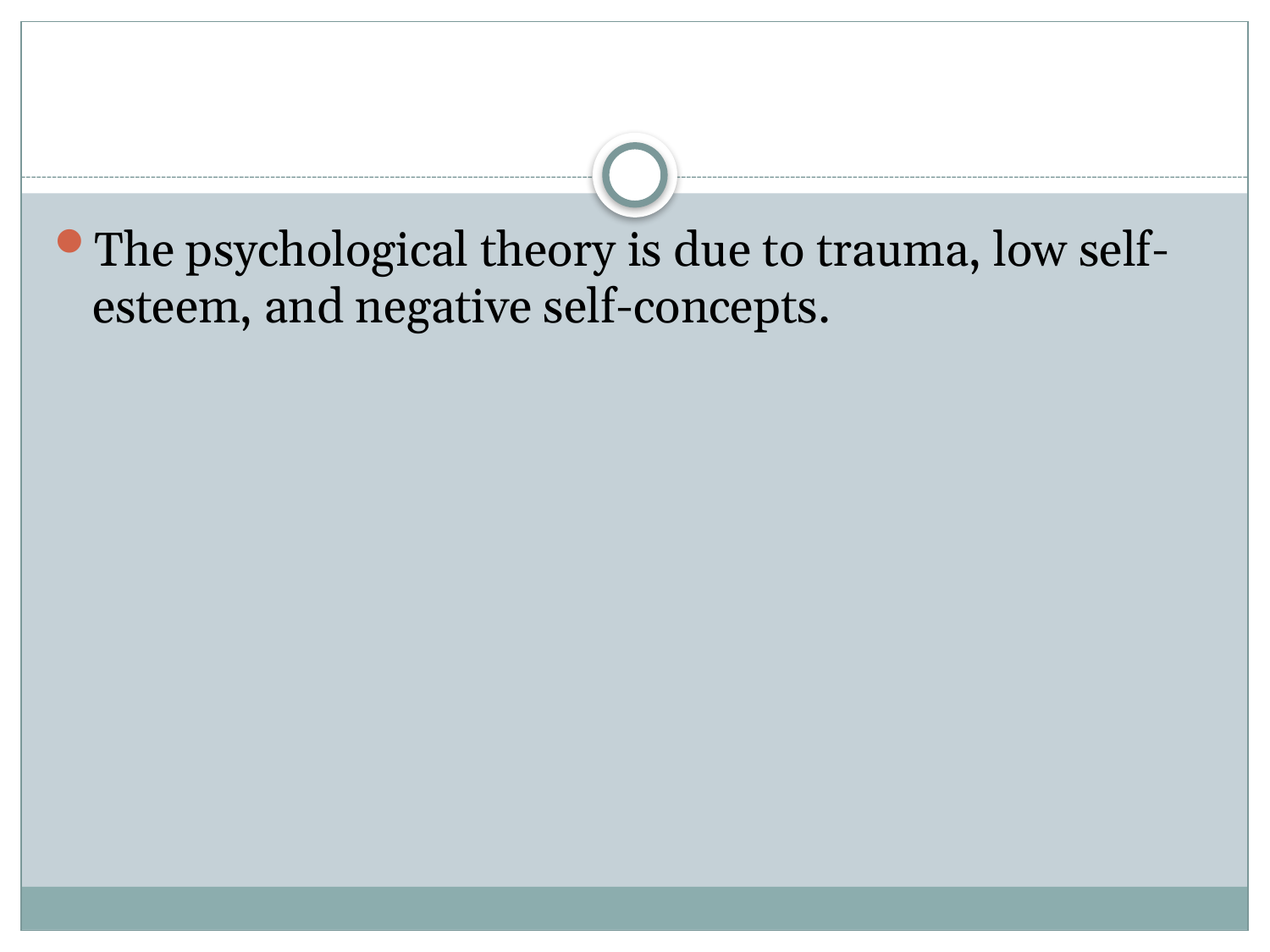

#
The psychological theory is due to trauma, low self-esteem, and negative self-concepts.